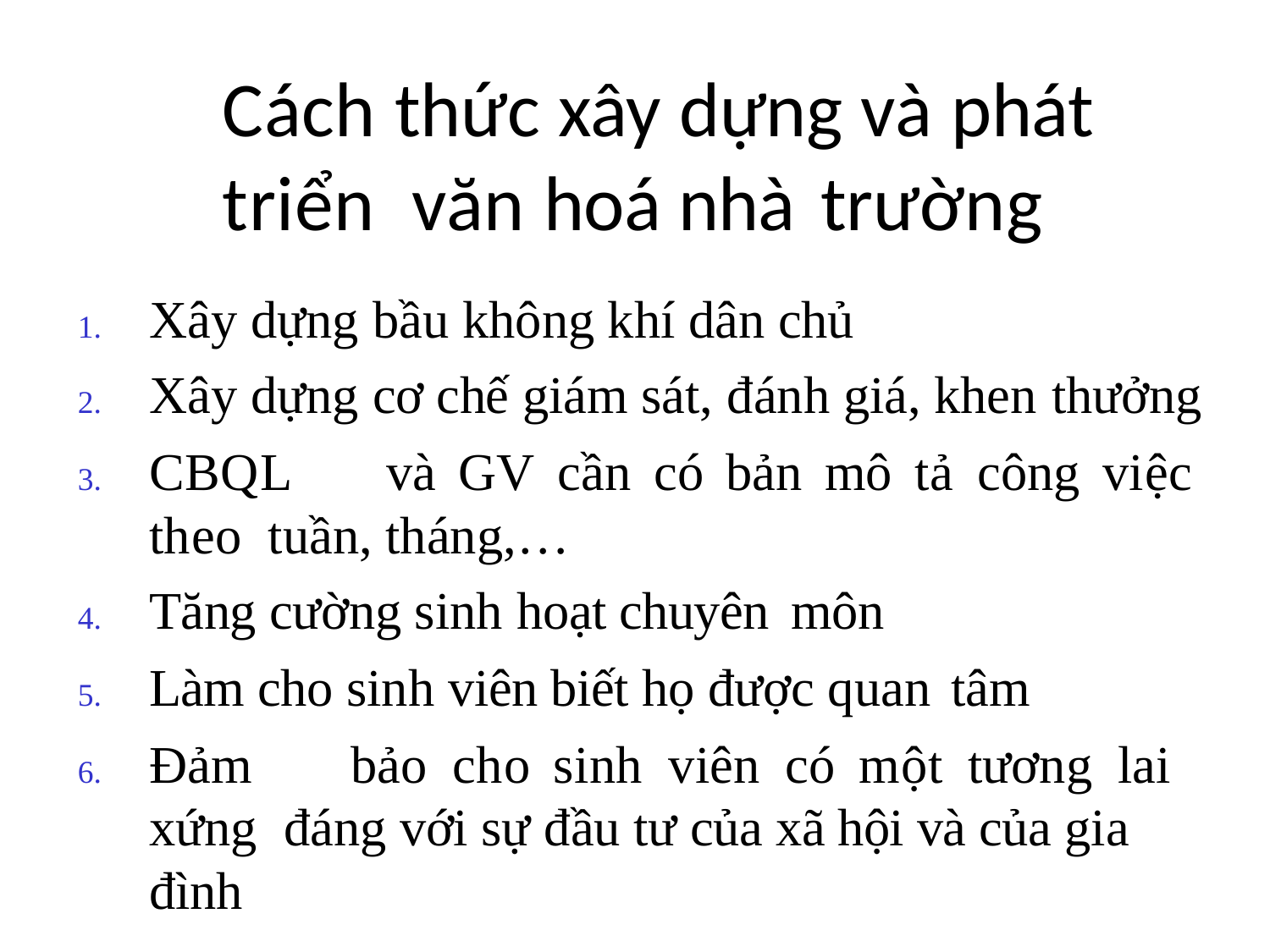

# Cách thức xây dựng và phát triển  văn hoá nhà trường
Xây dựng bầu không khí dân chủ
Xây dựng cơ chế giám sát, đánh giá, khen thưởng
CBQL	và	GV	cần	có	bản	mô	tả	công	việc	theo  tuần, tháng,…
Tăng cường sinh hoạt chuyên môn
Làm cho sinh viên biết họ được quan tâm
Đảm	bảo	cho	sinh	viên	có	một	tương	lai	xứng  đáng với sự đầu tư của xã hội và của gia đình